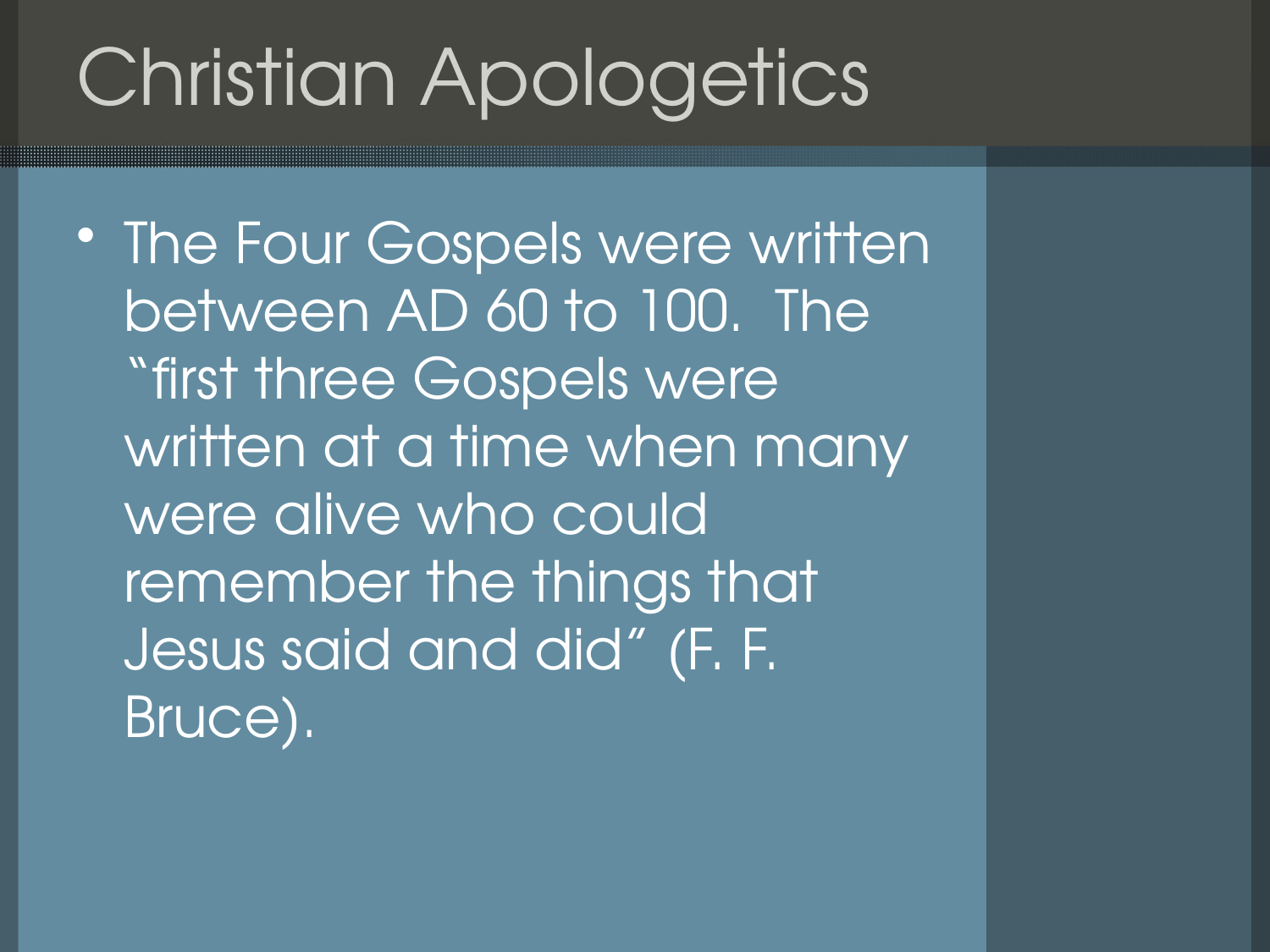

# Christian Apologetics
The Four Gospels were written between AD 60 to 100.  The “first three Gospels were written at a time when many were alive who could remember the things that Jesus said and did” (F. F. Bruce).